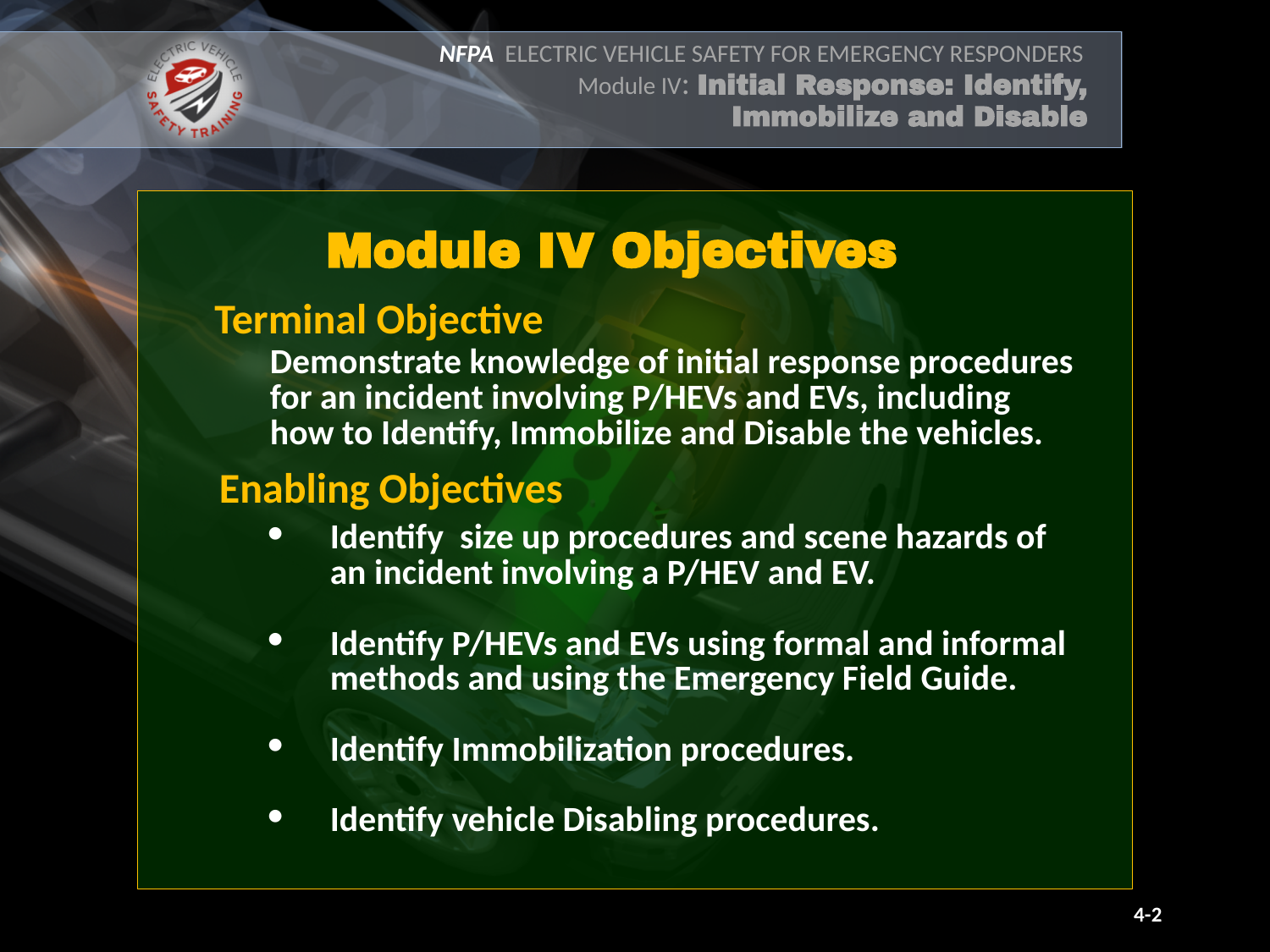

Module IV Objectives
Terminal Objective
Demonstrate knowledge of initial response procedures for an incident involving P/HEVs and EVs, including how to Identify, Immobilize and Disable the vehicles.
Enabling Objectives
Identify  size up procedures and scene hazards of an incident involving a P/HEV and EV.

Identify P/HEVs and EVs using formal and informal methods and using the Emergency Field Guide.

Identify Immobilization procedures.

Identify vehicle Disabling procedures.

4-2